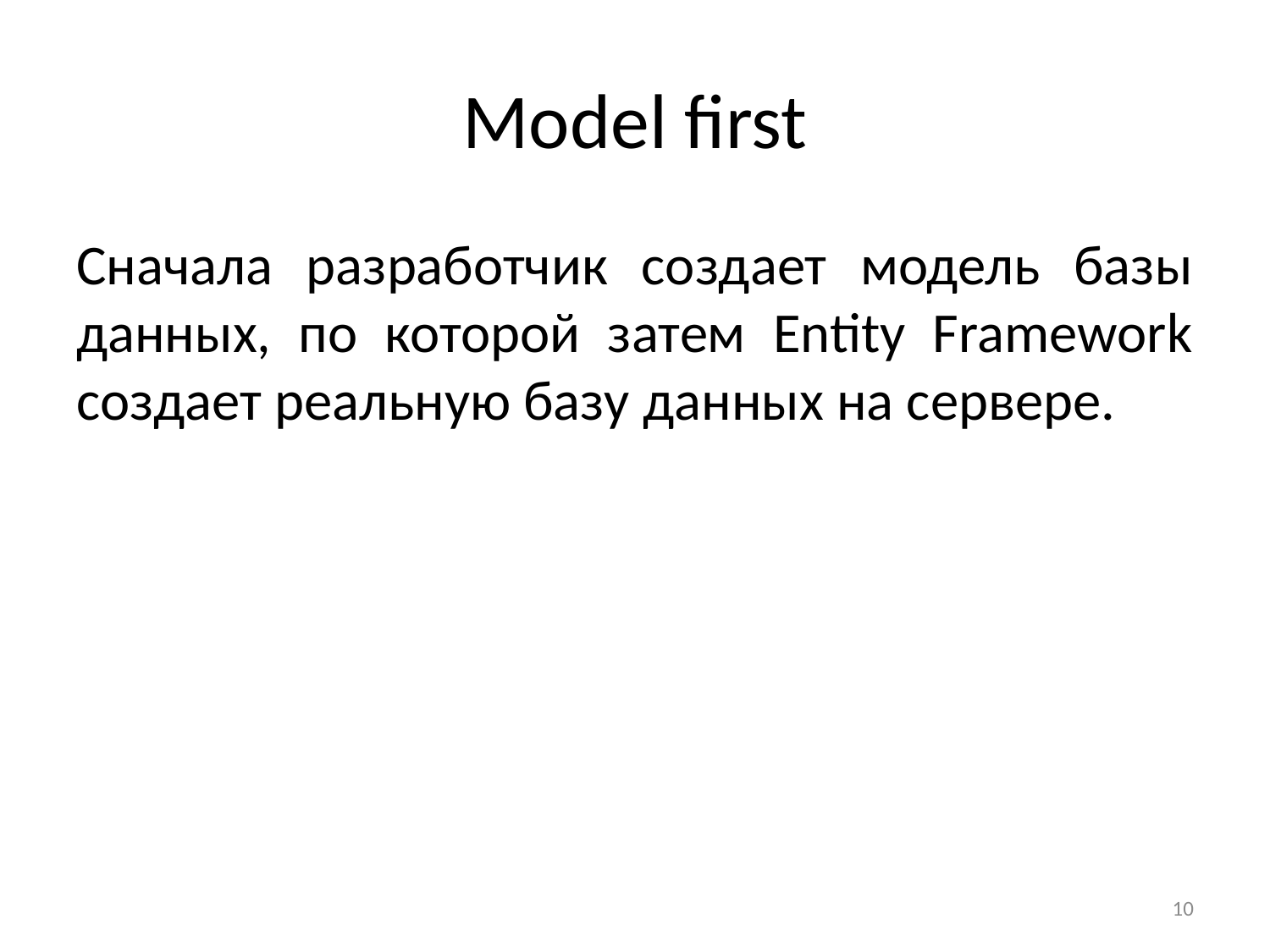

# Model first
Cначала разработчик создает модель базы данных, по которой затем Entity Framework создает реальную базу данных на сервере.
10